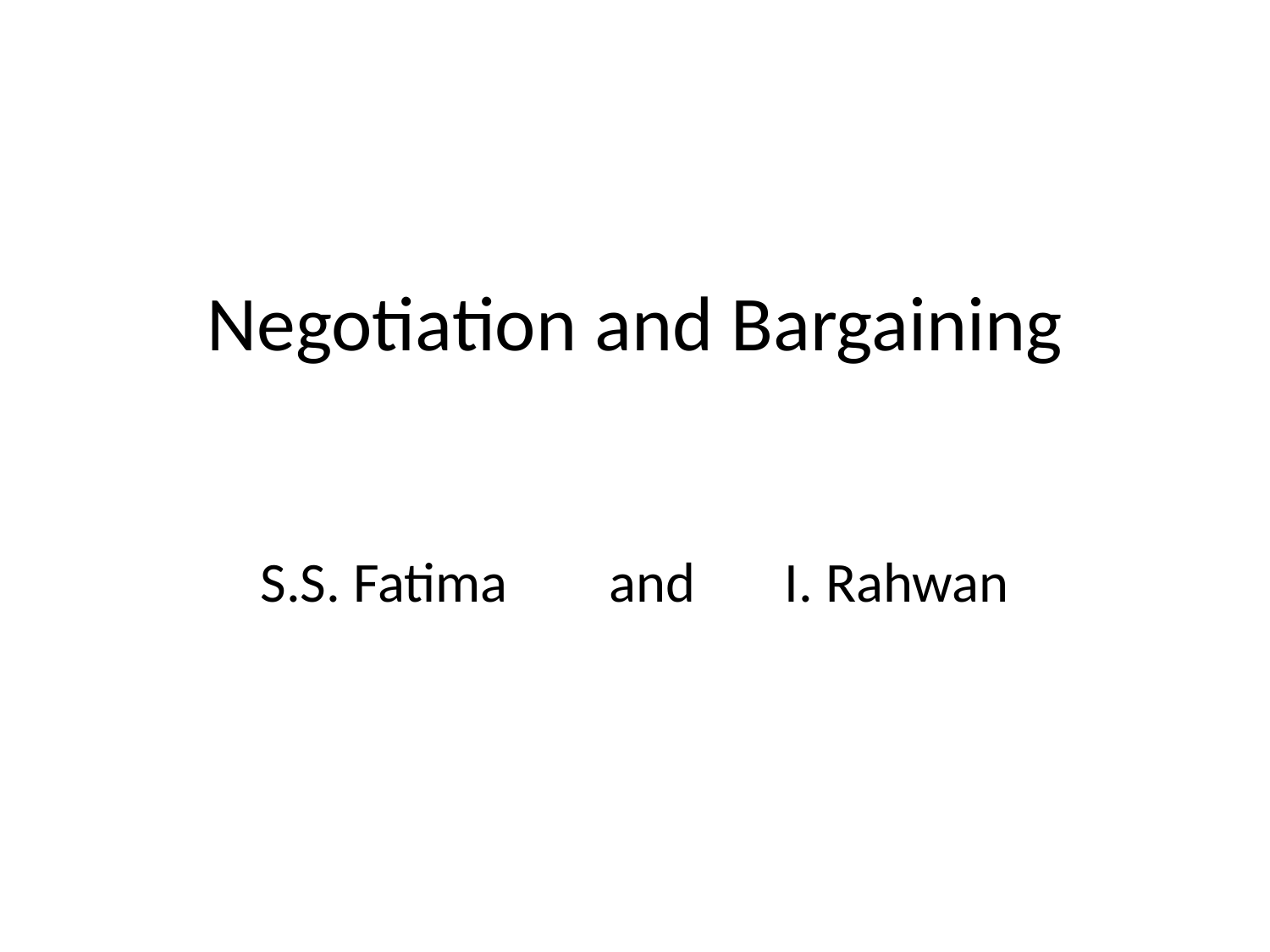

Negotiation and Bargaining
S.S. Fatima        and       I. Rahwan